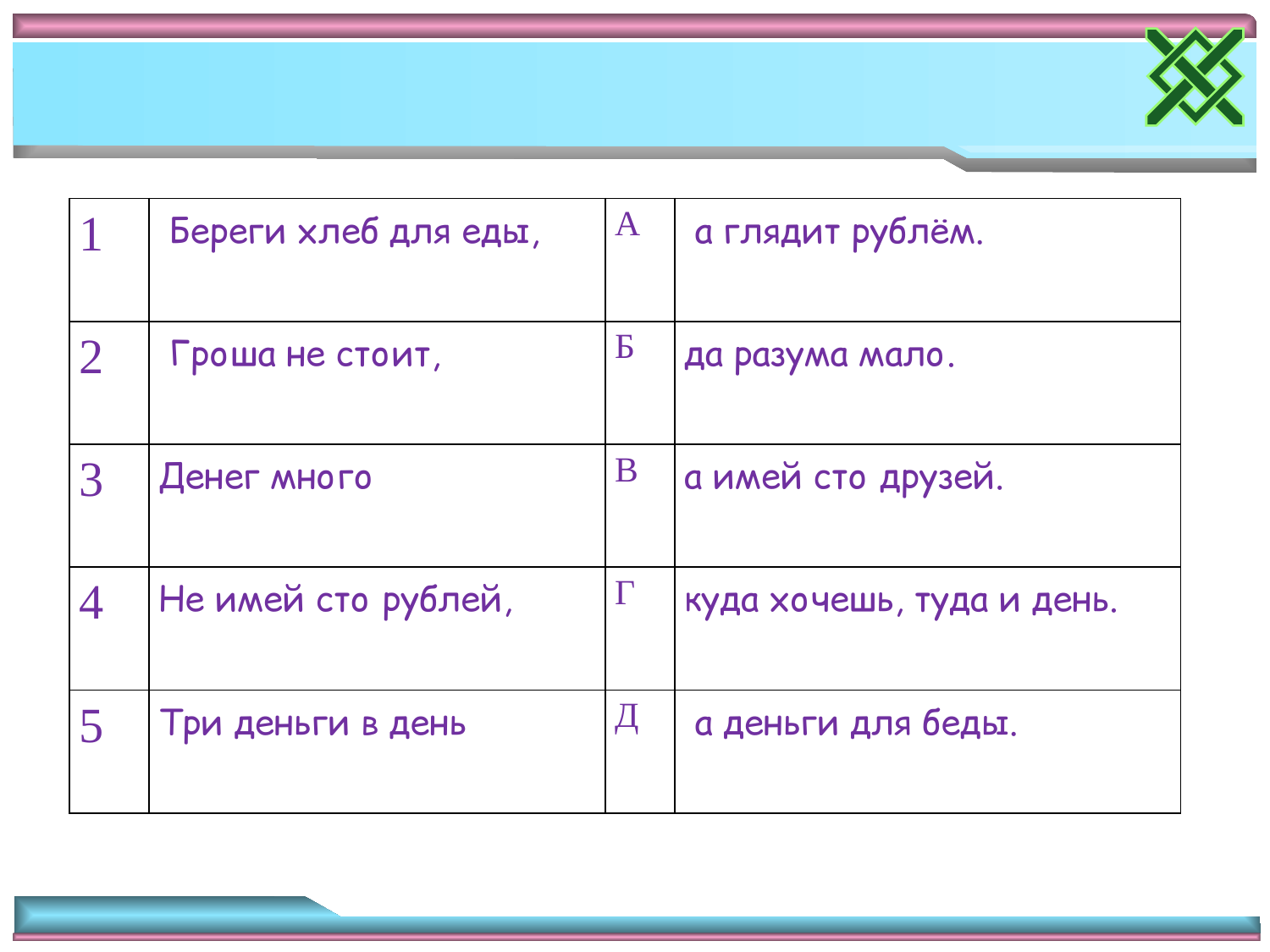

#
| 1 | Береги хлеб для еды, | А | а глядит рублём. |
| --- | --- | --- | --- |
| 2 | Гроша не стоит, | Б | да разума мало. |
| 3 | Денег много | В | а имей сто друзей. |
| 4 | Не имей сто рублей, | Г | куда хочешь, туда и день. |
| 5 | Три деньги в день | Д | а деньги для беды. |